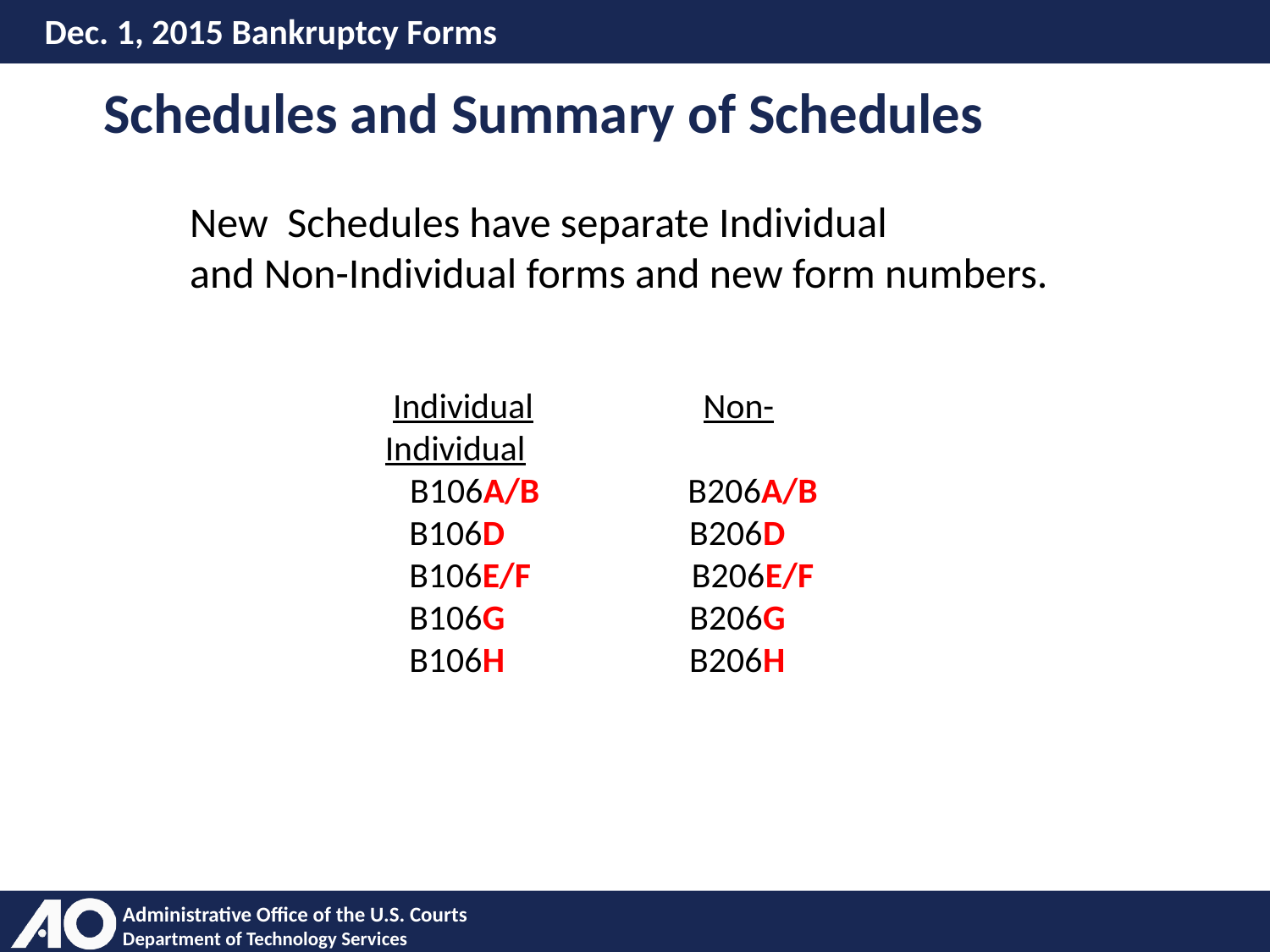

# Dec. 1, 2015 Bankruptcy Forms
Schedules and Summary of Schedules
New  Schedules have separate Individual
and Non-Individual forms and new form numbers.

 Individual	        Non-Individual
           B106A/B 	              B206A/B
   B106D                       B206D
   B106E/F                    B206E/F
   B106G                       B206G
   B106H                       B206H